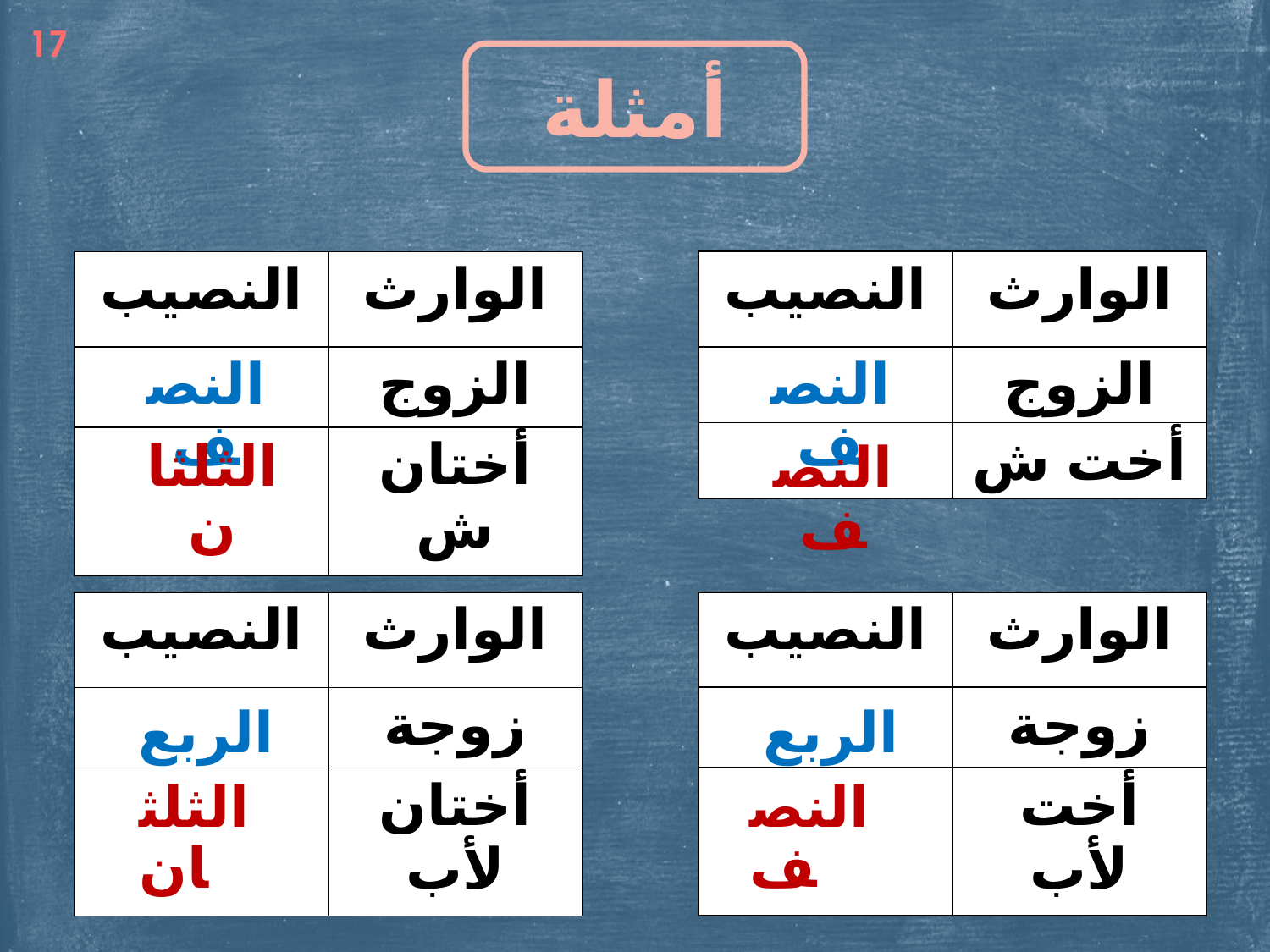

17
أمثلة
| النصيب | الوارث |
| --- | --- |
|  | الزوج |
|  | أخت ش |
| النصيب | الوارث |
| --- | --- |
|  | الزوج |
|  | أختان ش |
النصف
النصف
الثلثان
النصف
| النصيب | الوارث |
| --- | --- |
|  | زوجة |
|  | أخت لأب |
| النصيب | الوارث |
| --- | --- |
|  | زوجة |
|  | أختان لأب |
الربع
الربع
النصف
الثلثان